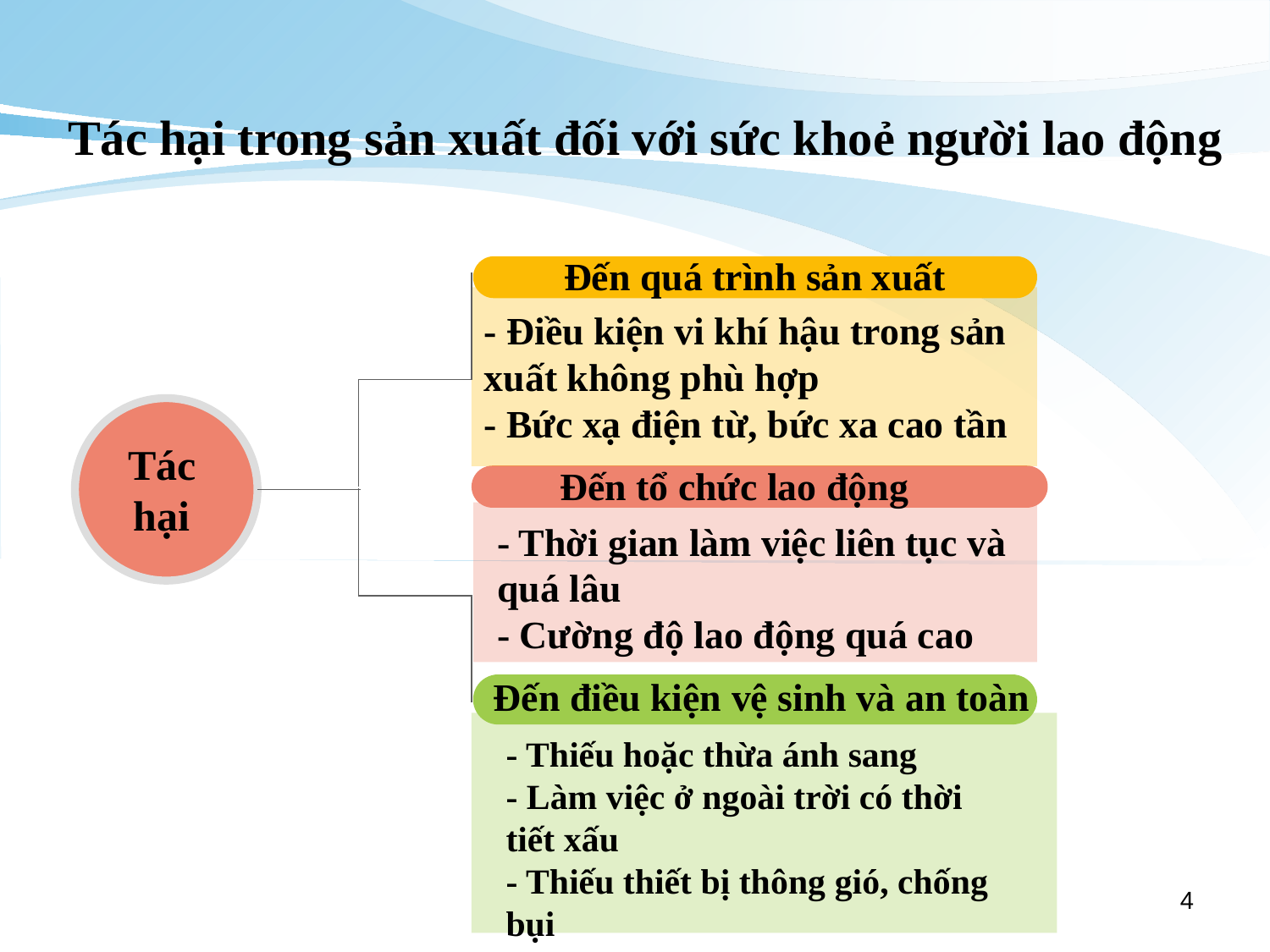

Tác hại trong sản xuất đối với sức khoẻ người lao động
Đến quá trình sản xuất

Title in here

- Điều kiện vi khí hậu trong sản xuất không phù hợp
- Bức xạ điện từ, bức xa cao tần

Tác hại
Đến tổ chức lao động

- Thời gian làm việc liên tục và quá lâu
- Cường độ lao động quá cao
Đến điều kiện vệ sinh và an toàn
Title in here

- Thiếu hoặc thừa ánh sang
- Làm việc ở ngoài trời có thời tiết xấu
- Thiếu thiết bị thông gió, chống bụi
4